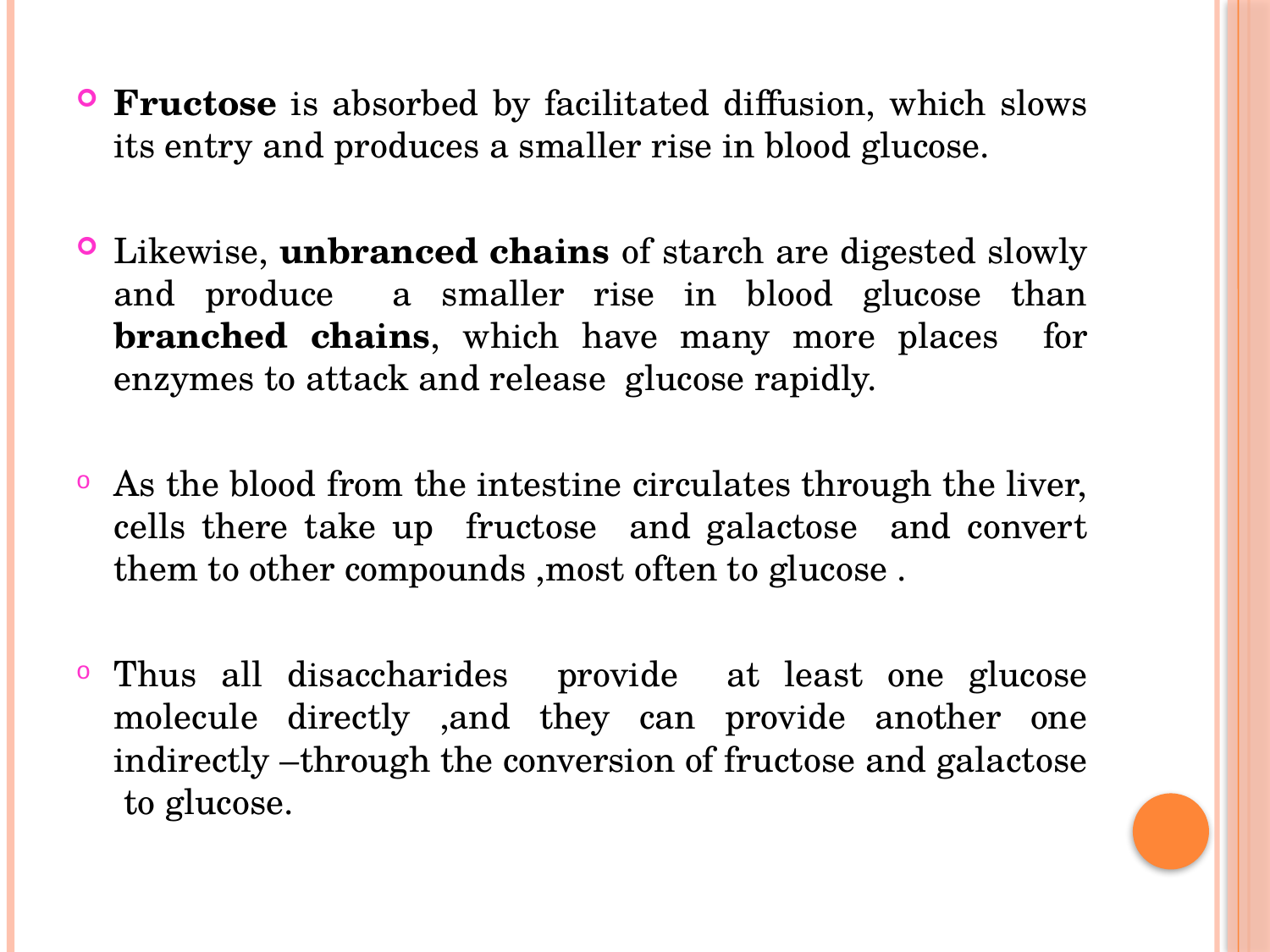

#
Fructose is absorbed by facilitated diffusion, which slows its entry and produces a smaller rise in blood glucose.

Likewise, unbranced chains of starch are digested slowly and produce  a smaller rise in blood glucose than branched chains, which have many more places  for enzymes to attack and release  glucose rapidly.

As the blood from the intestine circulates through the liver, cells there take up  fructose  and galactose  and convert them to other compounds ,most often to glucose .

Thus all disaccharides  provide  at least one glucose molecule directly ,and they can provide another one indirectly –through the conversion of fructose and galactose  to glucose.